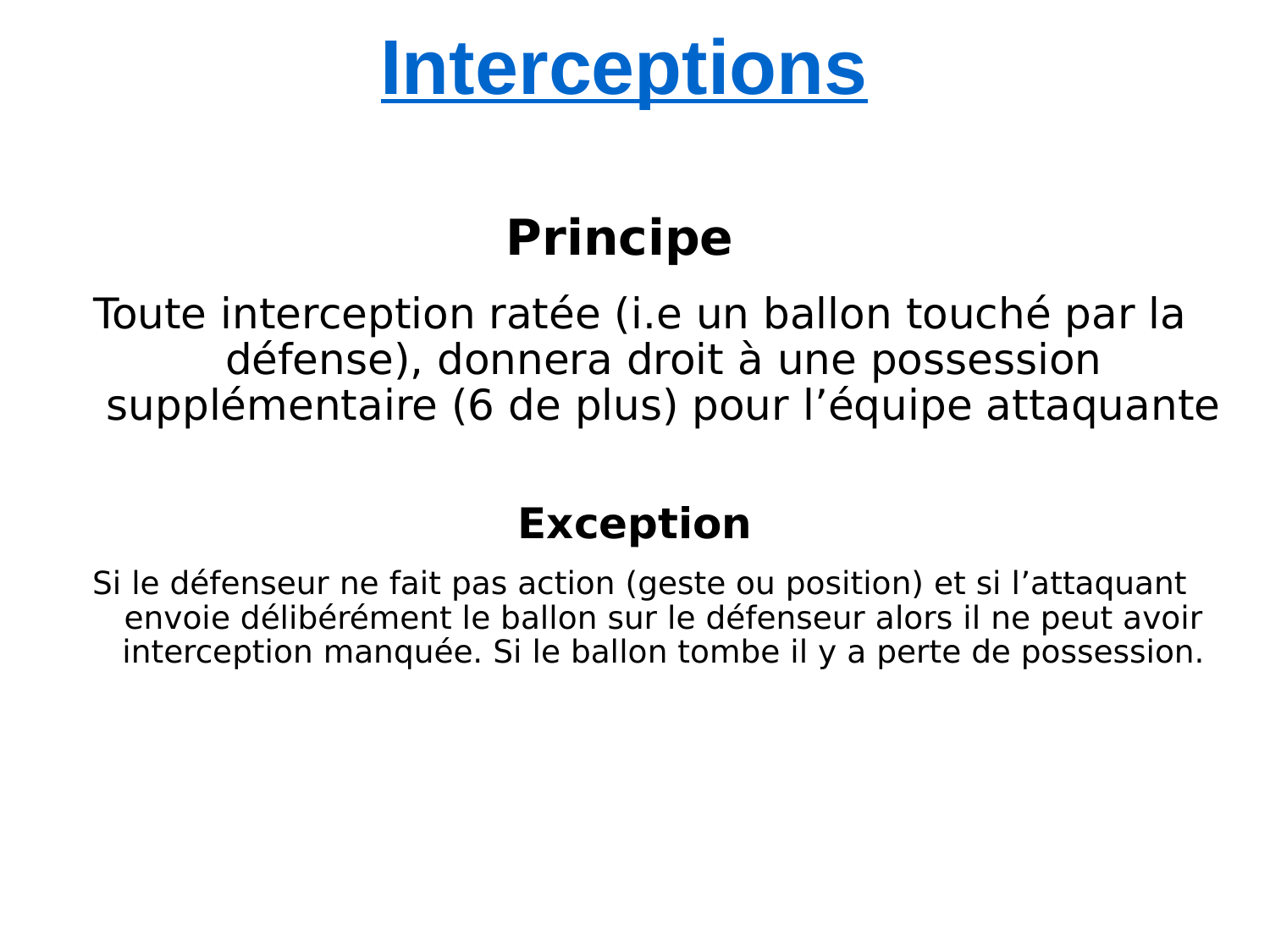

Interceptions
Principe
Toute interception ratée (i.e un ballon touché par la défense), donnera droit à une possession supplémentaire (6 de plus) pour l’équipe attaquante

Exception
Si le défenseur ne fait pas action (geste ou position) et si l’attaquant envoie délibérément le ballon sur le défenseur alors il ne peut avoir interception manquée. Si le ballon tombe il y a perte de possession.